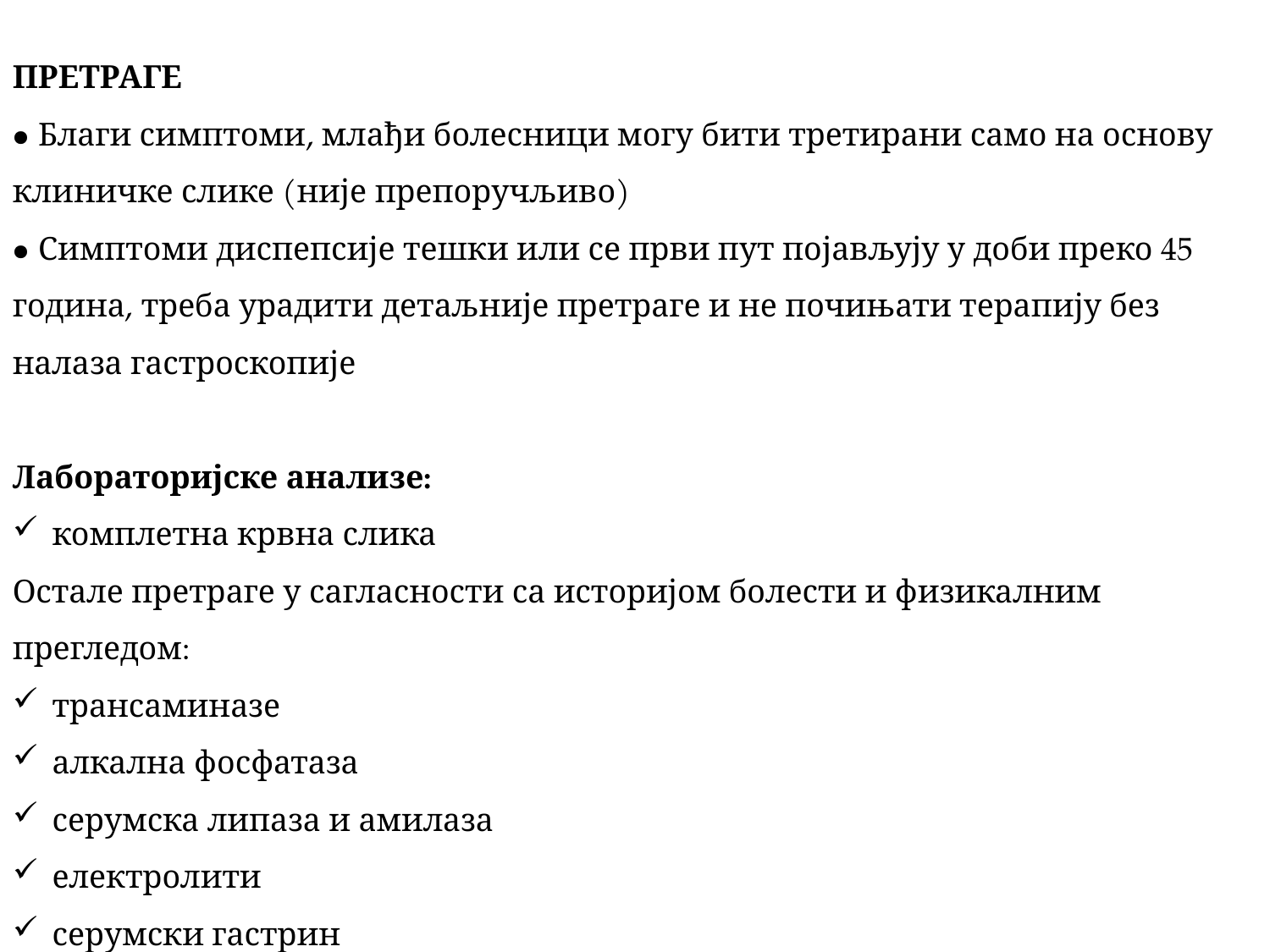

ПРЕТРАГЕ
• Благи симптоми, млађи болесници могу бити третирани само на основу клиничке слике (није препоручљиво)
• Симптоми диспепсије тешки или се први пут појављују у доби преко 45 година, треба урадити детаљније претраге и не почињати терапију без налаза гастроскопије

Лабораторијске анализе:
комплетна крвна слика
Остале претраге у сагласности са историјом болести и физикалним прегледом:
трансаминазе
алкална фосфатаза
серумска липаза и амилаза
електролити
серумски гастрин
Обавезно урадити преглед столице на окултно крварење